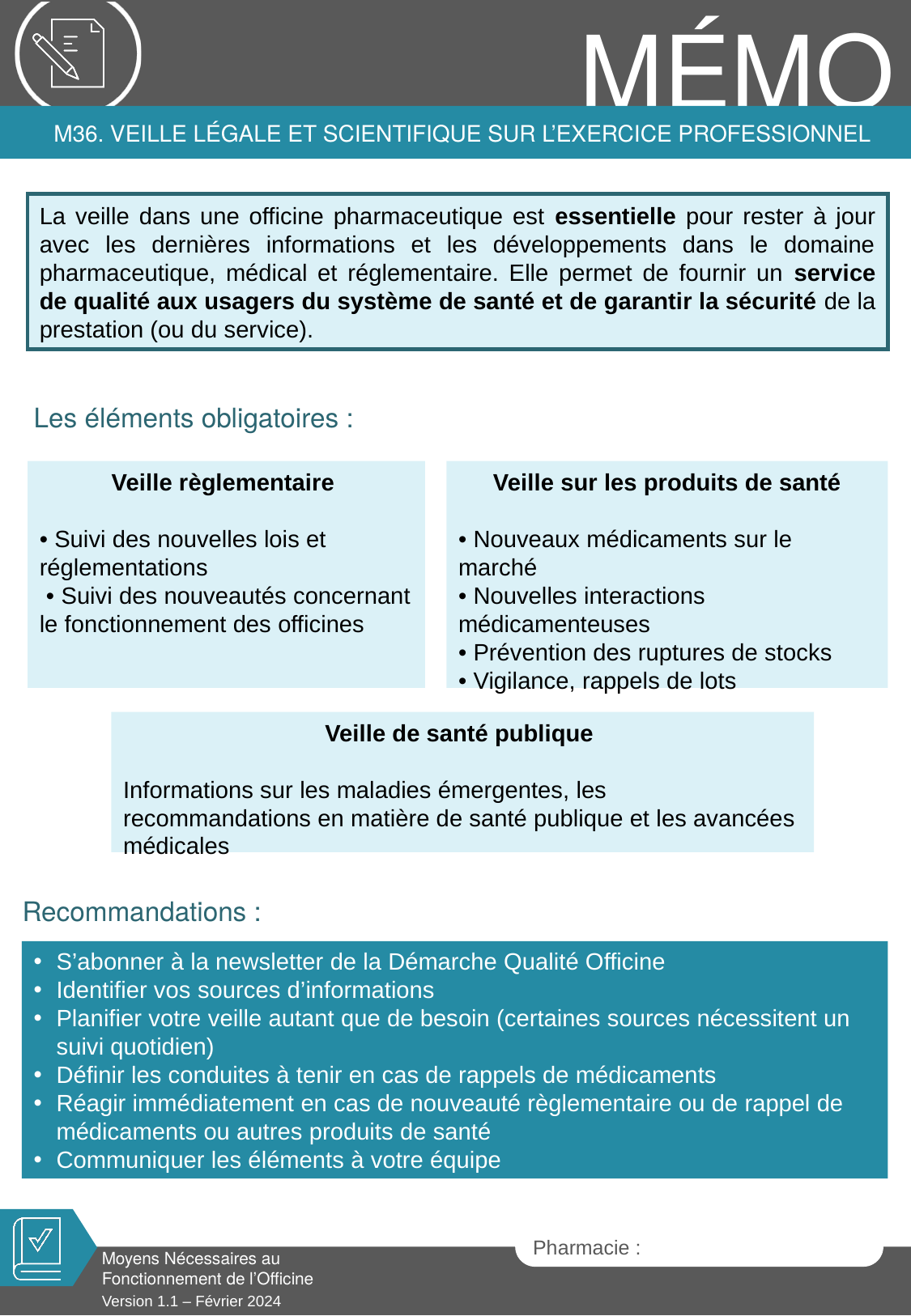

# M36. Veille légale et scientifique sur l’exercice professionnel
La veille dans une officine pharmaceutique est essentielle pour rester à jour avec les dernières informations et les développements dans le domaine pharmaceutique, médical et réglementaire. Elle permet de fournir un service de qualité aux usagers du système de santé et de garantir la sécurité de la prestation (ou du service).
Les éléments obligatoires :
Veille règlementaire

• Suivi des nouvelles lois et réglementations
 • Suivi des nouveautés concernant le fonctionnement des officines
Veille sur les produits de santé

• Nouveaux médicaments sur le marché
• Nouvelles interactions médicamenteuses
• Prévention des ruptures de stocks
• Vigilance, rappels de lots
Veille de santé publique

Informations sur les maladies émergentes, les recommandations en matière de santé publique et les avancées médicales
Recommandations :
S’abonner à la newsletter de la Démarche Qualité Officine
Identifier vos sources d’informations
Planifier votre veille autant que de besoin (certaines sources nécessitent un suivi quotidien)
Définir les conduites à tenir en cas de rappels de médicaments
Réagir immédiatement en cas de nouveauté règlementaire ou de rappel de médicaments ou autres produits de santé
Communiquer les éléments à votre équipe